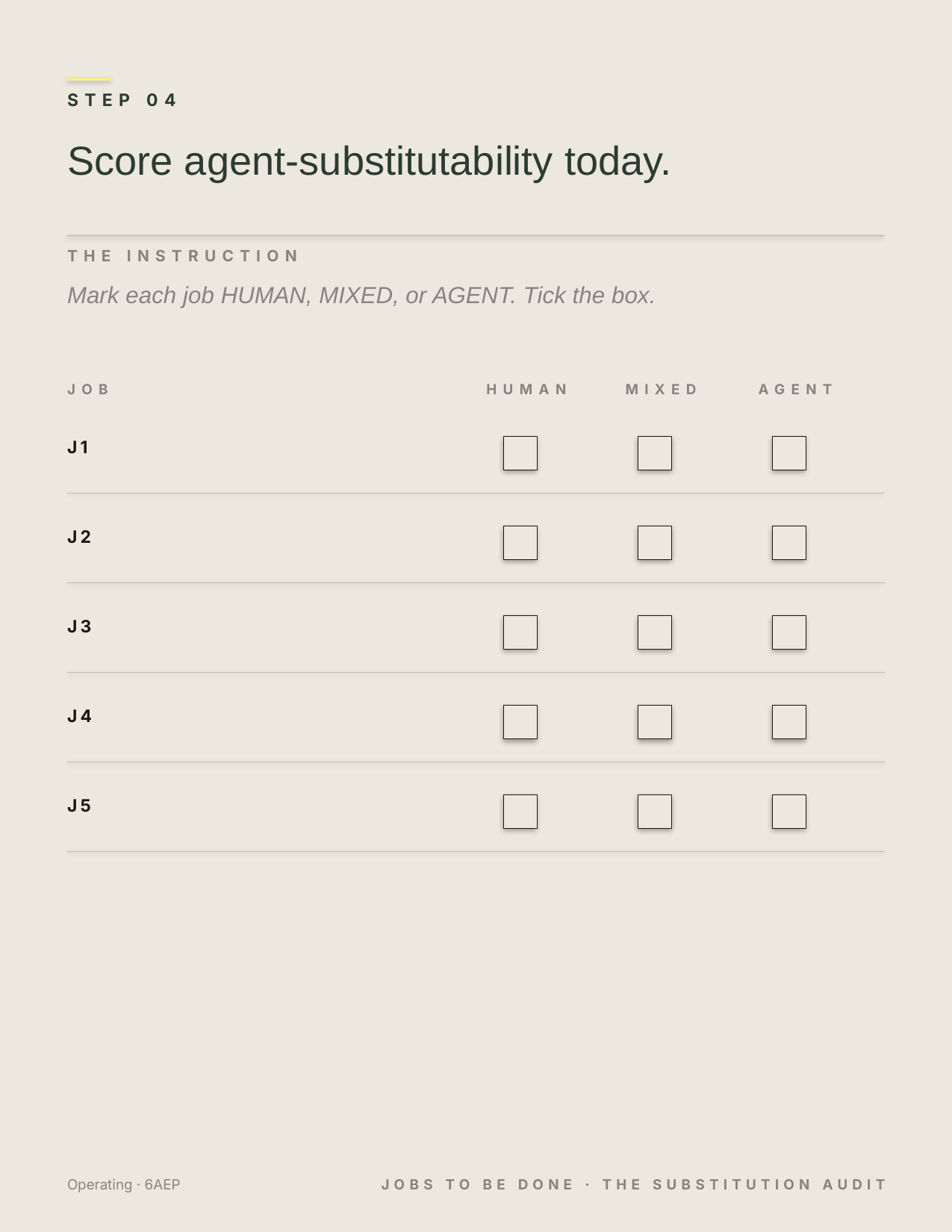

STEP 04
Score agent-substitutability today.

THE INSTRUCTION
Mark each job HUMAN, MIXED, or AGENT. Tick the box.
JOB
HUMAN
MIXED
AGENT
J1

J2

J3

J4

J5

Operating · 6AEP
JOBS TO BE DONE · THE SUBSTITUTION AUDIT